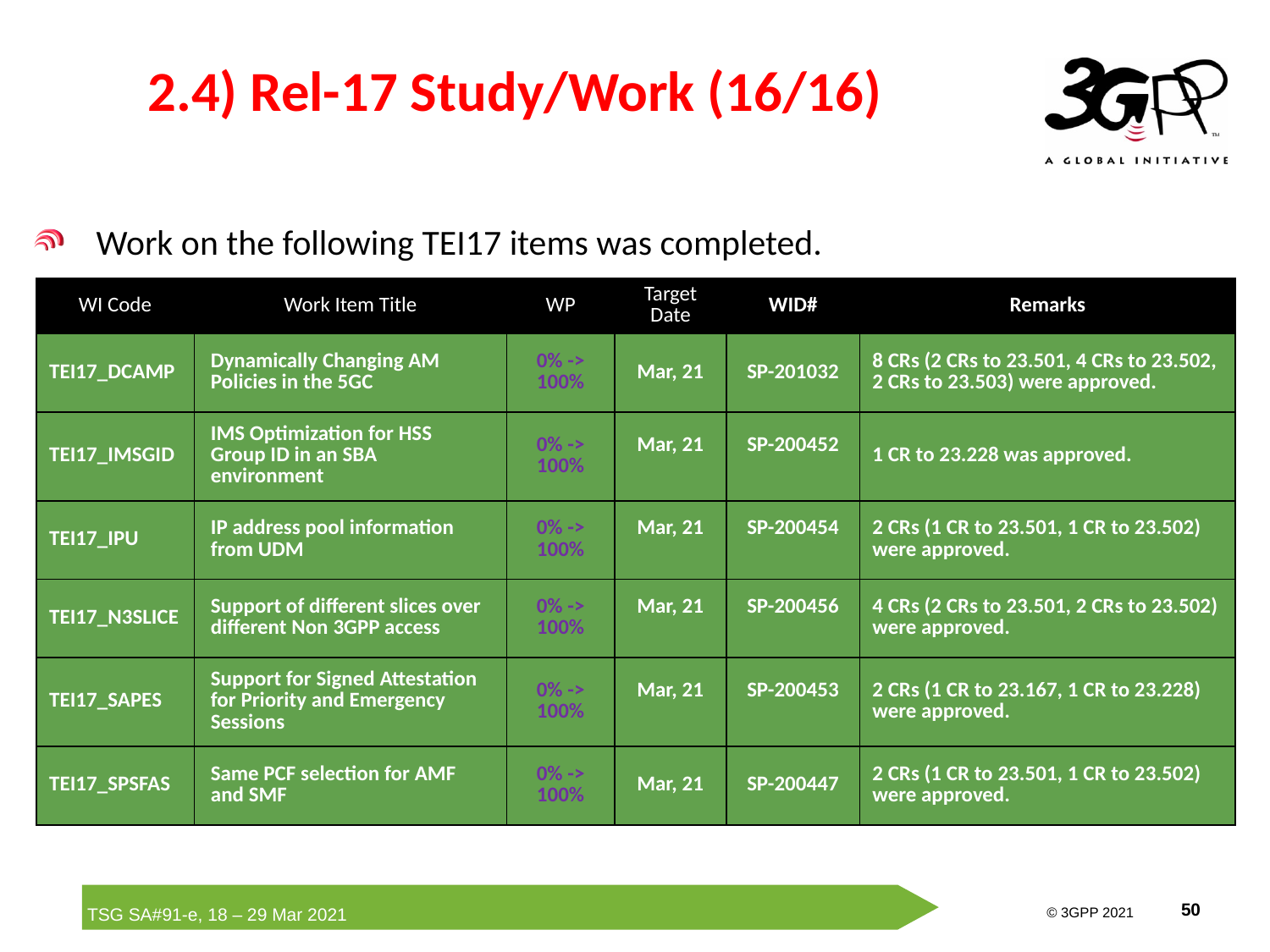

# 2.4) Rel-17 Study/Work (16/16)
Work on the following TEI17 items was completed.
| WI Code | Work Item Title | WP | Target Date | WID# | Remarks |
| --- | --- | --- | --- | --- | --- |
| TEI17\_DCAMP | Dynamically Changing AM Policies in the 5GC | 0% -> 100% | Mar, 21 | SP-201032 | 8 CRs (2 CRs to 23.501, 4 CRs to 23.502, 2 CRs to 23.503) were approved. |
| TEI17\_IMSGID | IMS Optimization for HSS Group ID in an SBA environment | 0% -> 100% | Mar, 21 | SP-200452 | 1 CR to 23.228 was approved. |
| TEI17\_IPU | IP address pool information from UDM | 0% -> 100% | Mar, 21 | SP-200454 | 2 CRs (1 CR to 23.501, 1 CR to 23.502) were approved. |
| TEI17\_N3SLICE | Support of different slices over different Non 3GPP access | 0% -> 100% | Mar, 21 | SP-200456 | 4 CRs (2 CRs to 23.501, 2 CRs to 23.502) were approved. |
| TEI17\_SAPES | Support for Signed Attestation for Priority and Emergency Sessions | 0% -> 100% | Mar, 21 | SP-200453 | 2 CRs (1 CR to 23.167, 1 CR to 23.228) were approved. |
| TEI17\_SPSFAS | Same PCF selection for AMF and SMF | 0% -> 100% | Mar, 21 | SP-200447 | 2 CRs (1 CR to 23.501, 1 CR to 23.502) were approved. |
Following :
6 CRs were Approved.